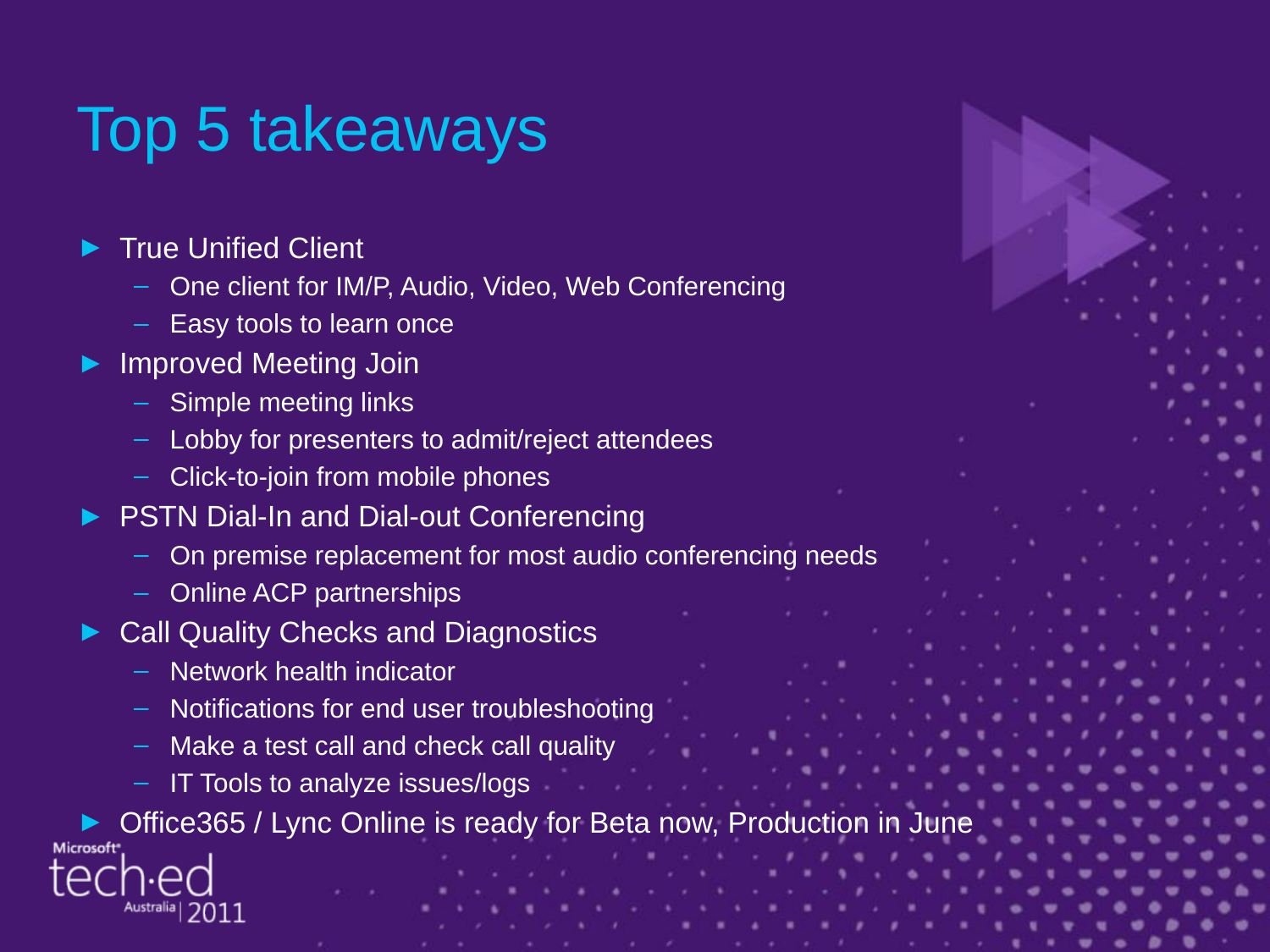

# Top 5 takeaways
True Unified Client
One client for IM/P, Audio, Video, Web Conferencing
Easy tools to learn once
Improved Meeting Join
Simple meeting links
Lobby for presenters to admit/reject attendees
Click-to-join from mobile phones
PSTN Dial-In and Dial-out Conferencing
On premise replacement for most audio conferencing needs
Online ACP partnerships
Call Quality Checks and Diagnostics
Network health indicator
Notifications for end user troubleshooting
Make a test call and check call quality
IT Tools to analyze issues/logs
Office365 / Lync Online is ready for Beta now, Production in June